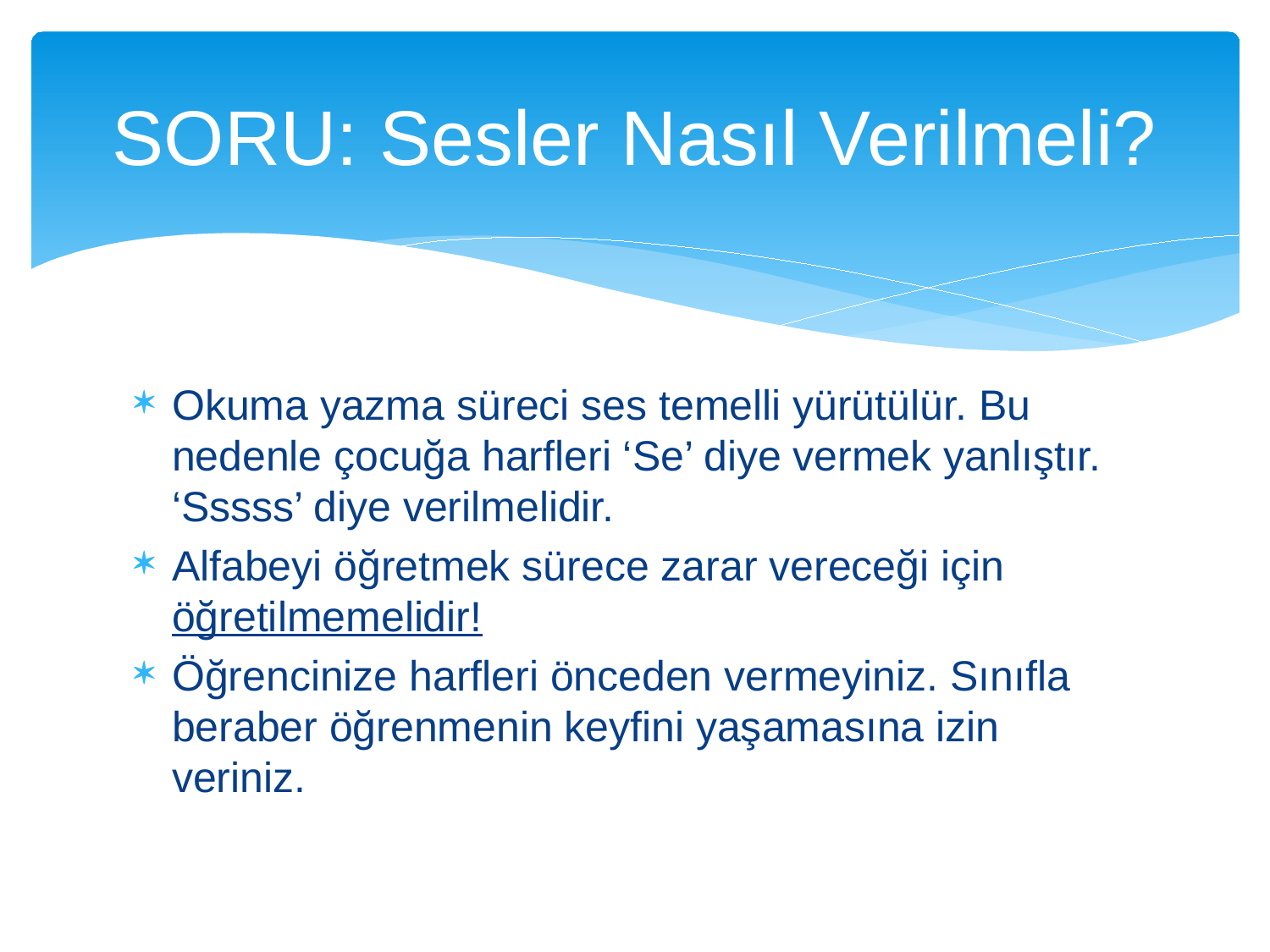

# SORU: Sesler Nasıl Verilmeli?
Okuma yazma süreci ses temelli yürütülür. Bu nedenle çocuğa harfleri ‘Se’ diye vermek yanlıştır. ‘Sssss’ diye verilmelidir.
Alfabeyi öğretmek sürece zarar vereceği için öğretilmemelidir!
Öğrencinize harfleri önceden vermeyiniz. Sınıfla beraber öğrenmenin keyfini yaşamasına izin veriniz.